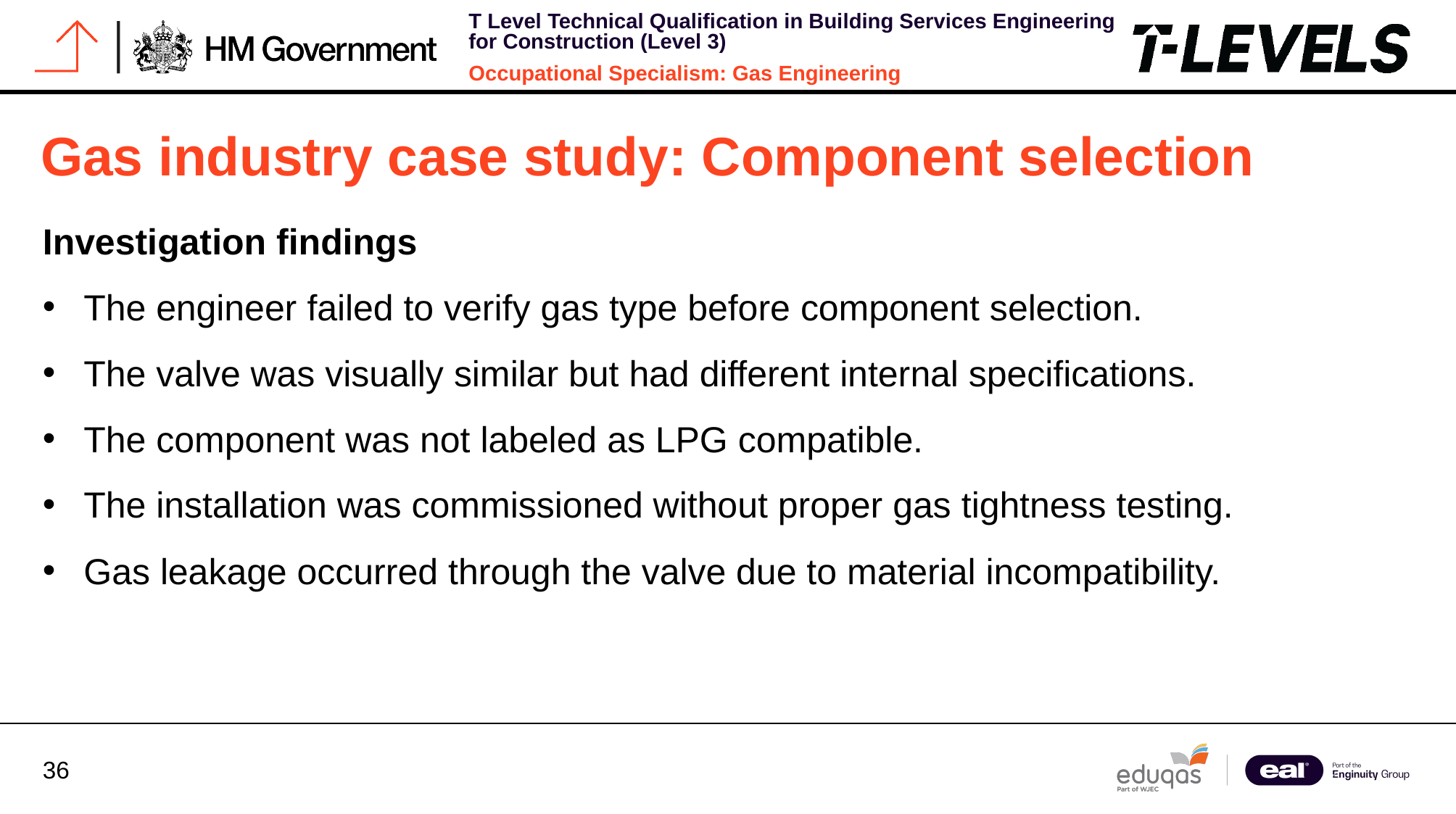

# Gas industry case study: Component selection
Investigation findings
The engineer failed to verify gas type before component selection.
The valve was visually similar but had different internal specifications.
The component was not labeled as LPG compatible.
The installation was commissioned without proper gas tightness testing.
Gas leakage occurred through the valve due to material incompatibility.